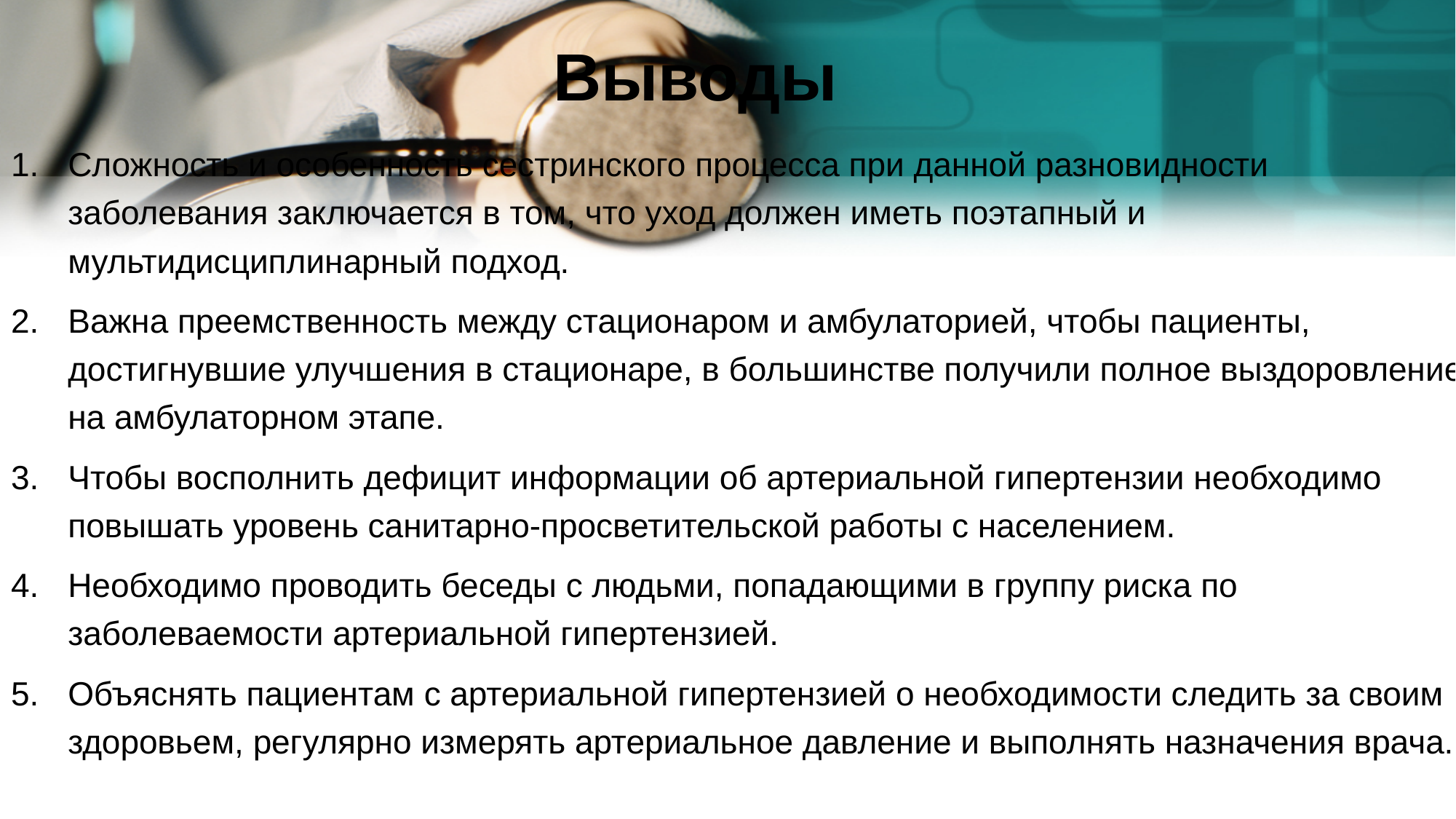

# Выводы
Сложность и особенность сестринского процесса при данной разновидности заболевания заключается в том, что уход должен иметь поэтапный и мультидисциплинарный подход.
Важна преемственность между стационаром и амбулаторией, чтобы пациенты, достигнувшие улучшения в стационаре, в большинстве получили полное выздоровление на амбулаторном этапе.
Чтобы восполнить дефицит информации об артериальной гипертензии необходимо повышать уровень санитарно-просветительской работы с населением.
Необходимо проводить беседы с людьми, попадающими в группу риска по заболеваемости артериальной гипертензией.
Объяснять пациентам с артериальной гипертензией о необходимости следить за своим здоровьем, регулярно измерять артериальное давление и выполнять назначения врача.